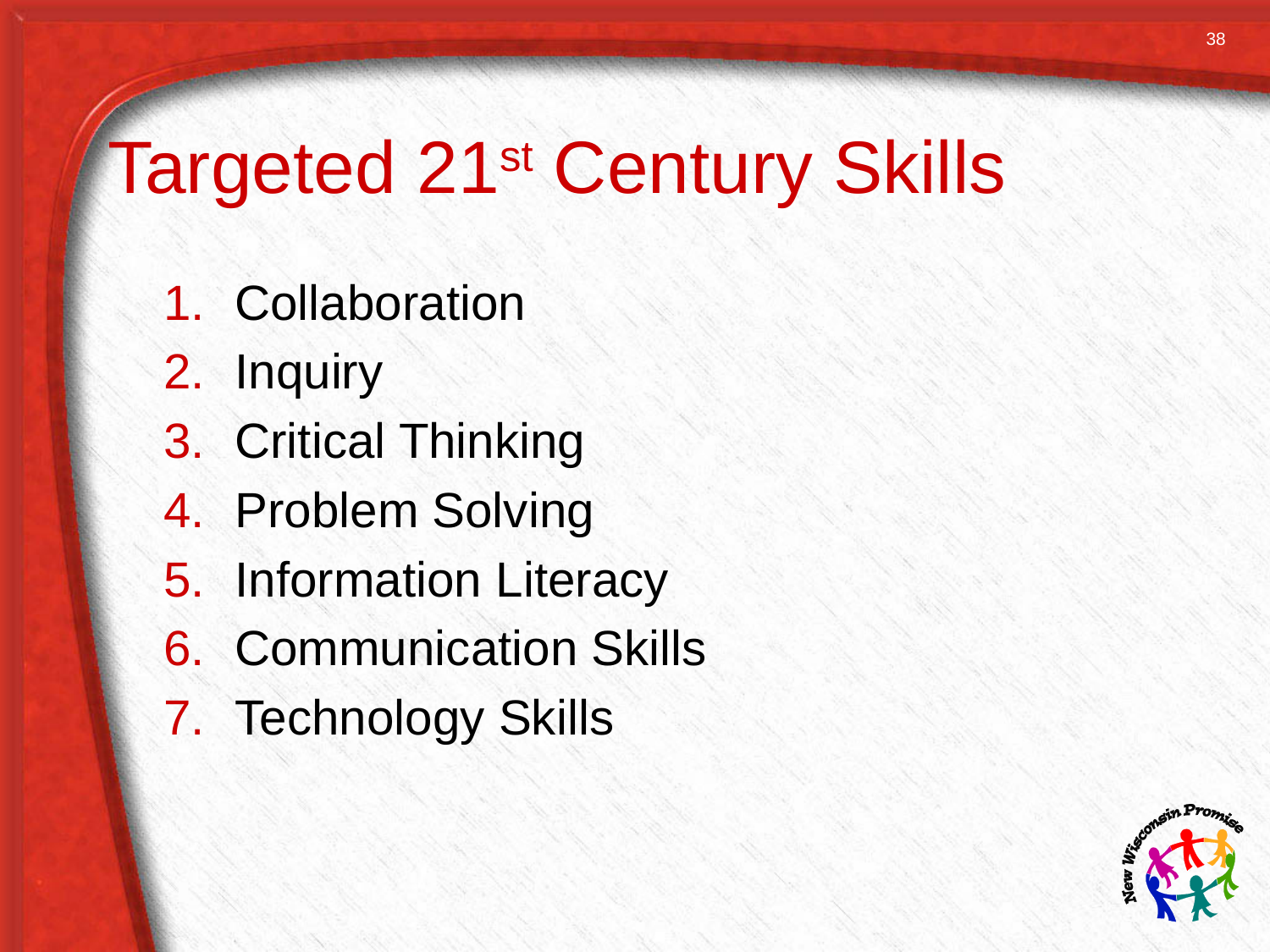

38
# Targeted 21st Century Skills
Collaboration
Inquiry
Critical Thinking
Problem Solving
Information Literacy
Communication Skills
Technology Skills